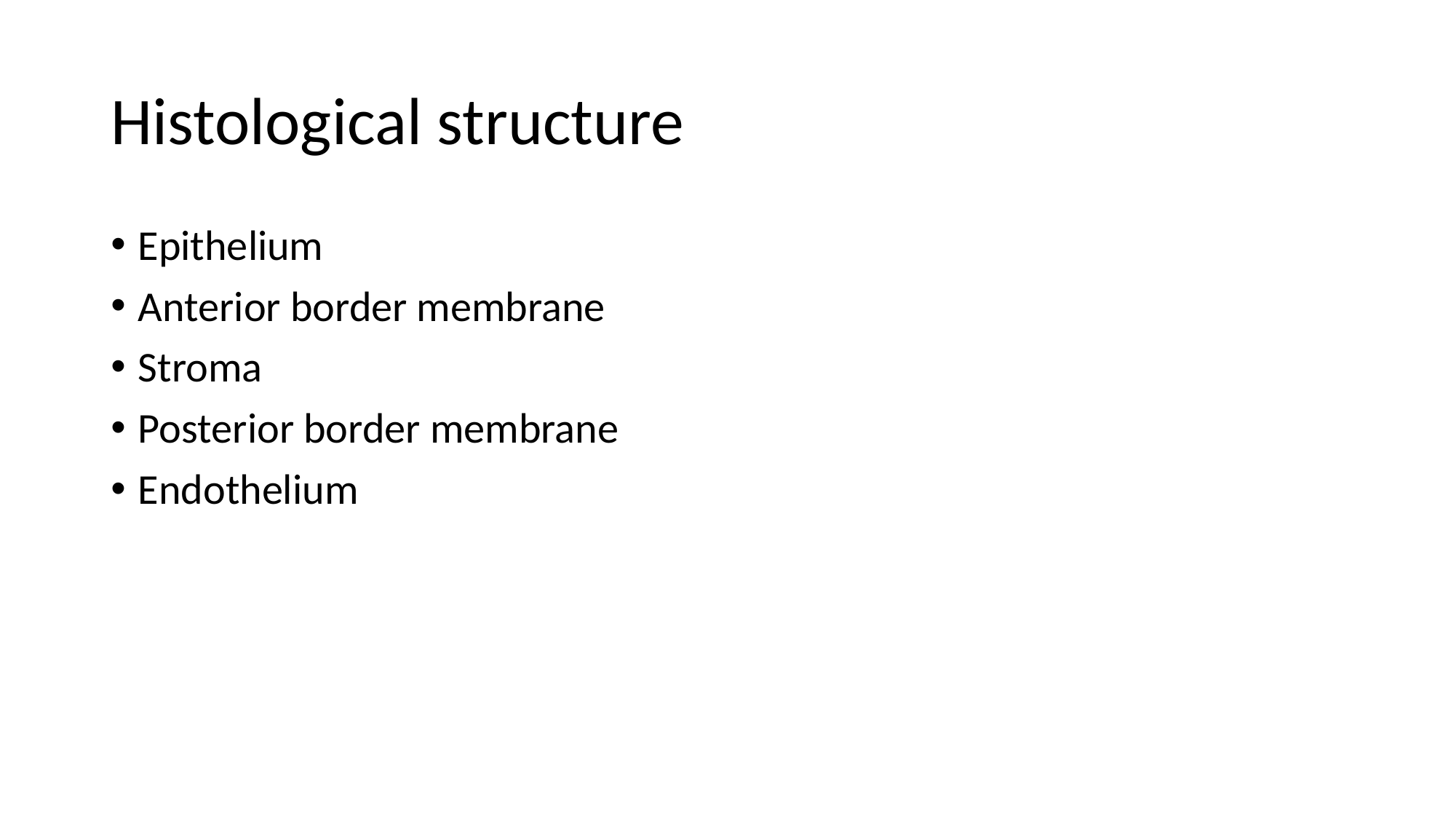

# Histological structure
Epithelium
Anterior border membrane
Stroma
Posterior border membrane
Endothelium